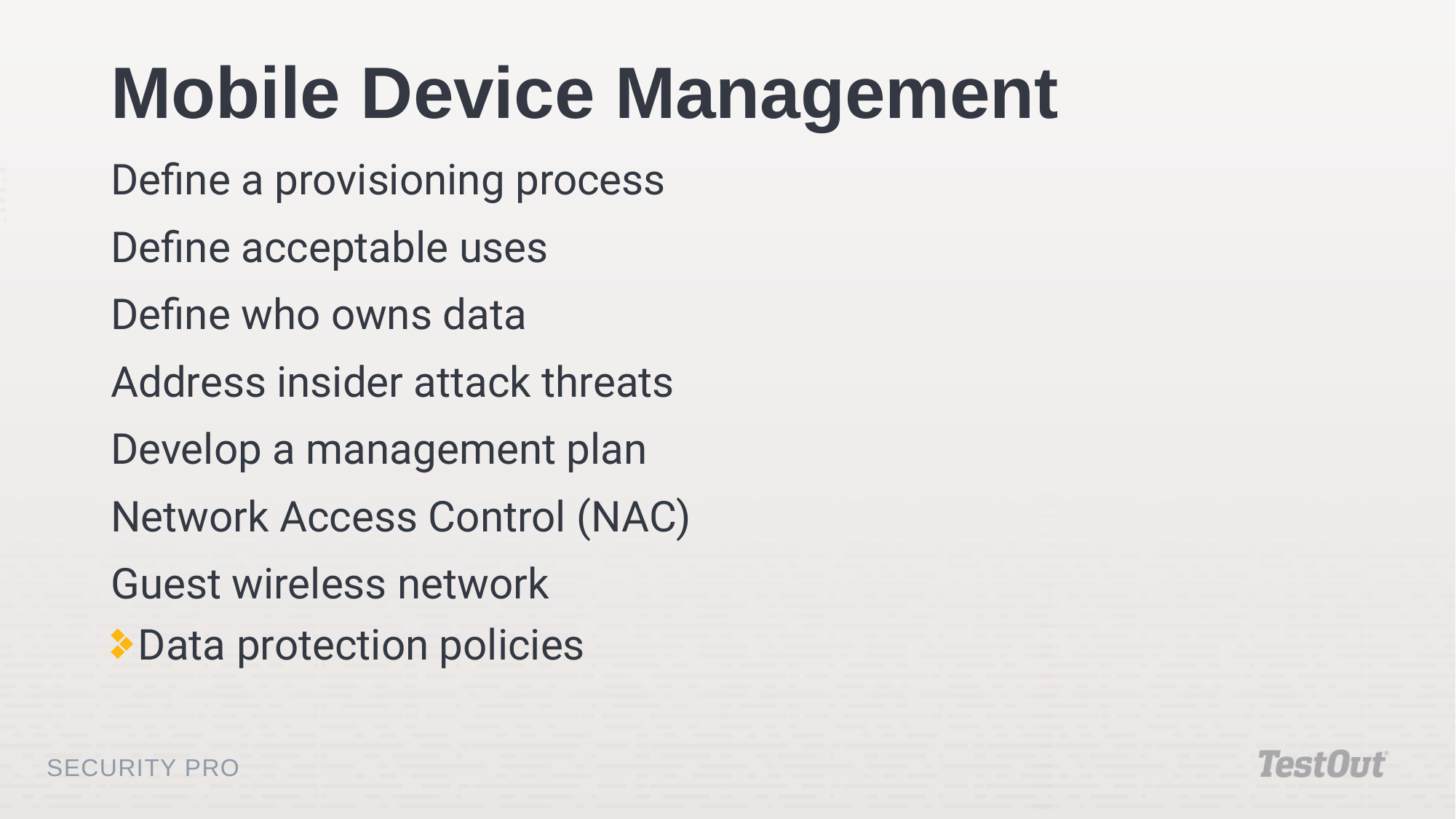

# Mobile Device Management
Define a provisioning process
Define acceptable uses
Define who owns data
Address insider attack threats
Develop a management plan
Network Access Control (NAC)
Guest wireless network
Data protection policies
Security Pro